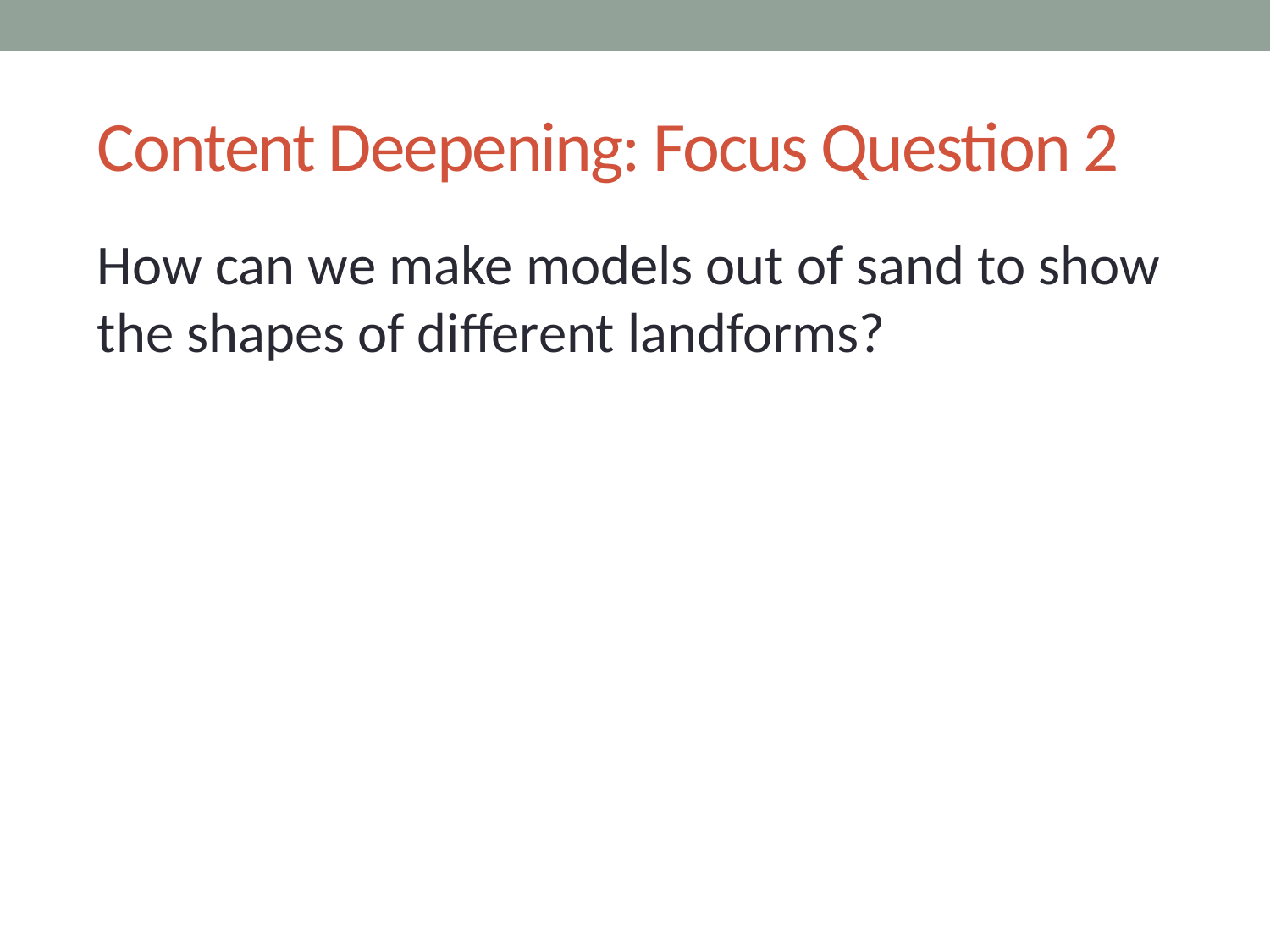

# Content Deepening: Focus Question 2
How can we make models out of sand to show the shapes of different landforms?